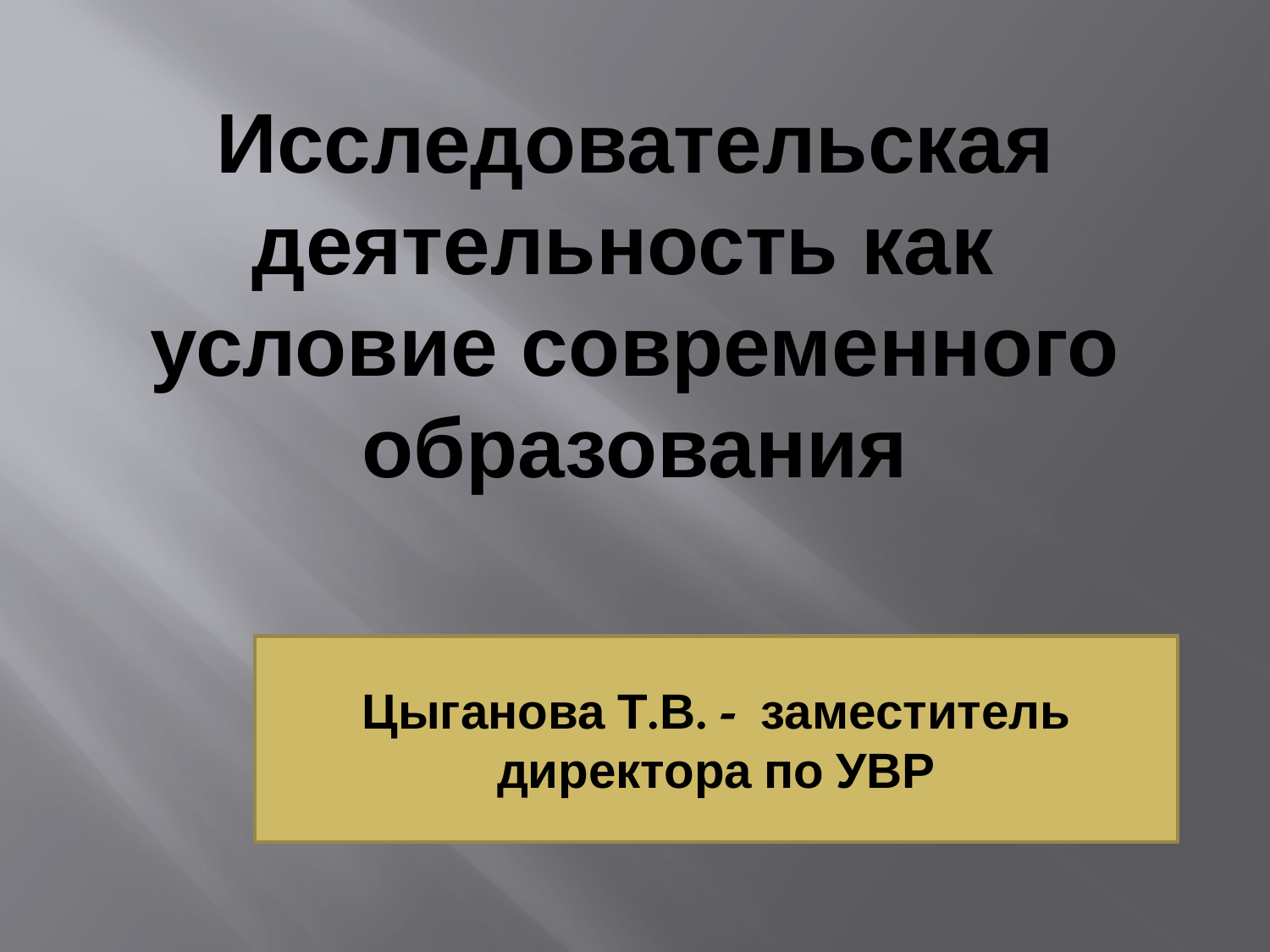

# Исследовательская деятельность как  условие современного образования
Цыганова Т.В. -  заместитель директора по УВР